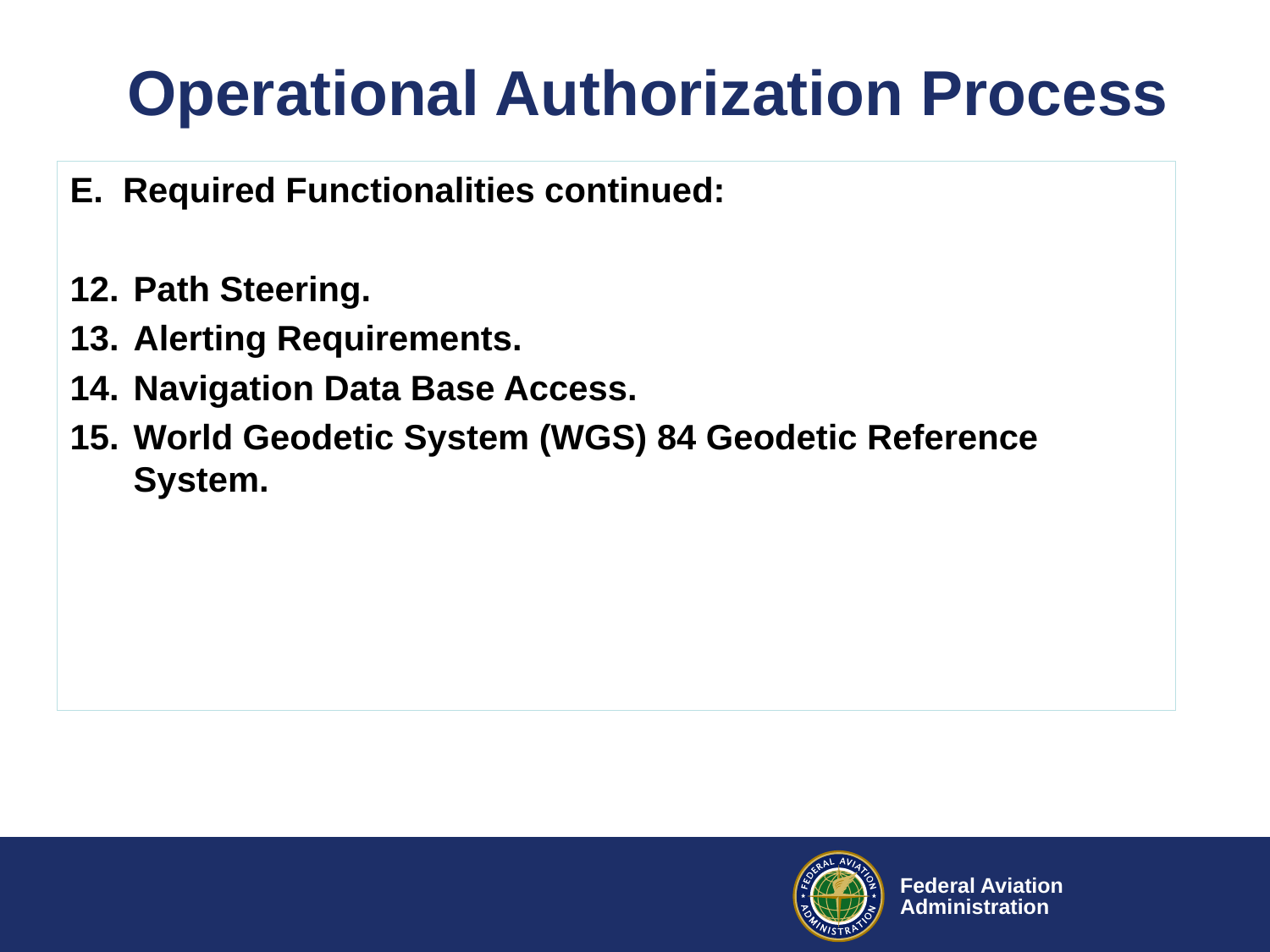

# Operational Authorization Process
E.  Required Functionalities continued:

Path Steering.
Alerting Requirements.
Navigation Data Base Access.
World Geodetic System (WGS) 84 Geodetic Reference System.